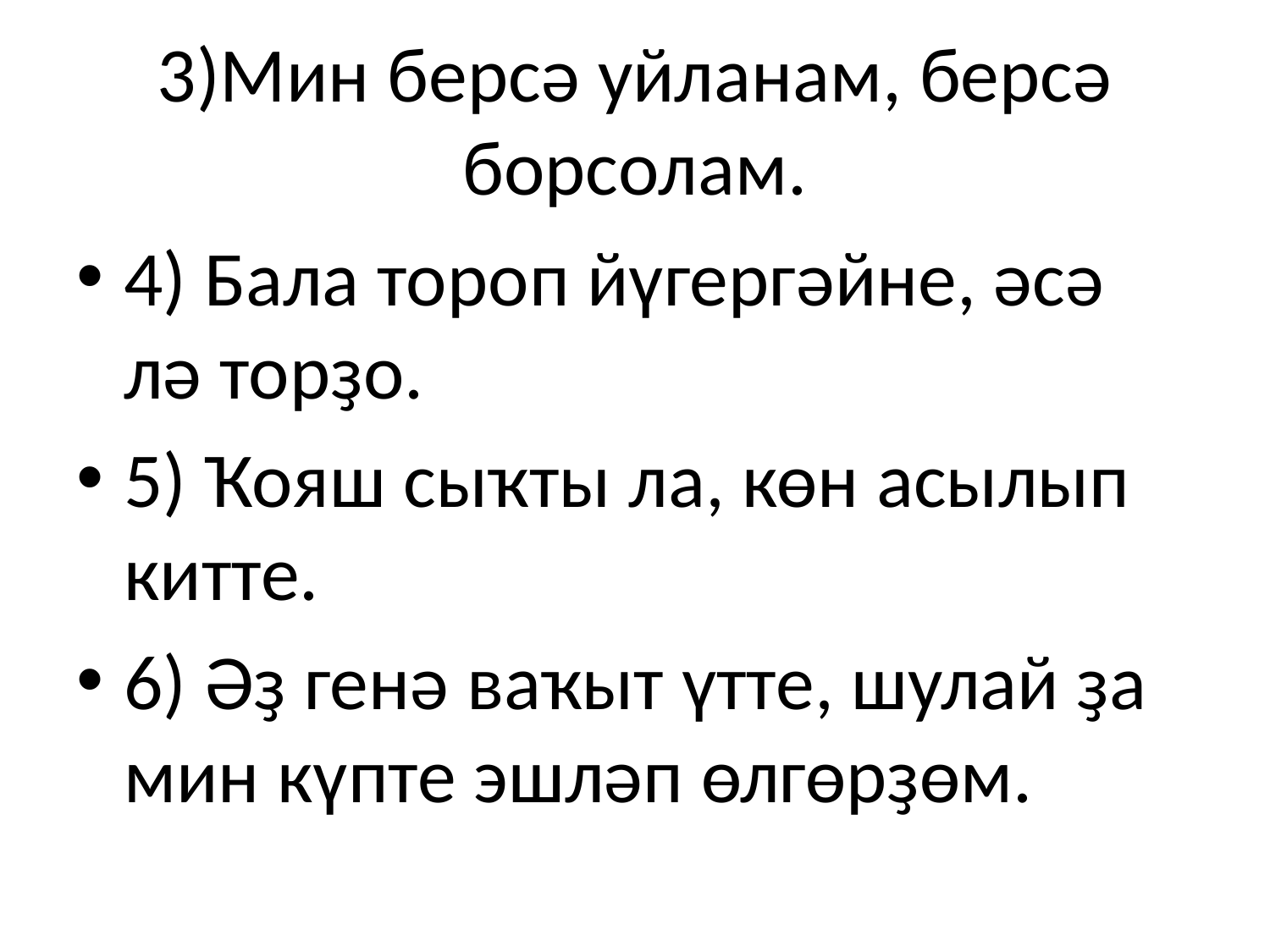

# 3)Мин берсә уйланам, берсә борсолам.
4) Бала тороп йүгергәйне, әсә лә торҙо.
5) Ҡояш сыҡты ла, көн асылып китте.
6) Әҙ генә ваҡыт үтте, шулай ҙа мин күпте эшләп өлгөрҙөм.